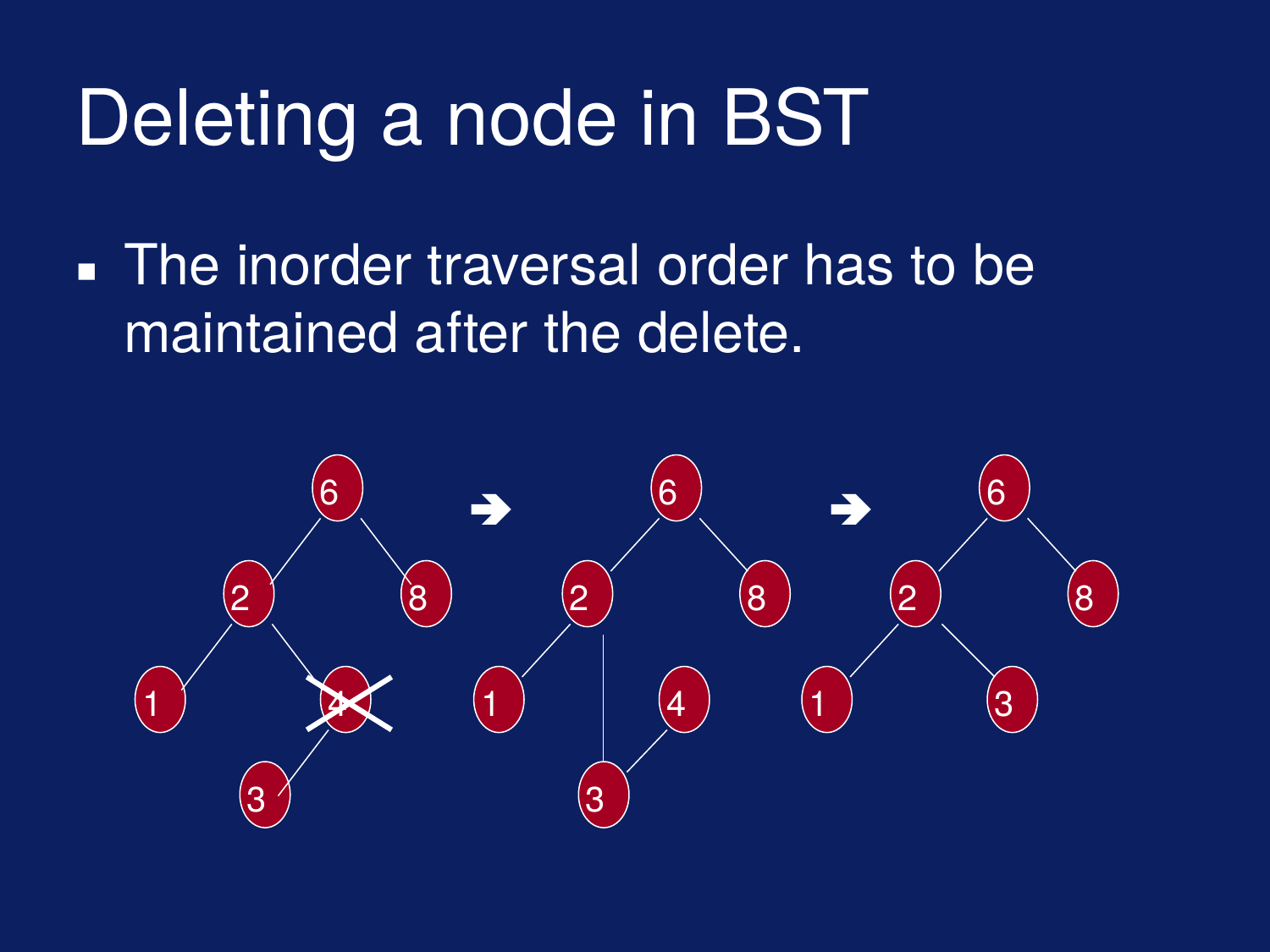

# Deleting a node in BST
The inorder traversal order has to be maintained after the delete.

6

2

8

1

4

3

6

6
🢂
🢂

2

8

2

8

1

4

1

3

3